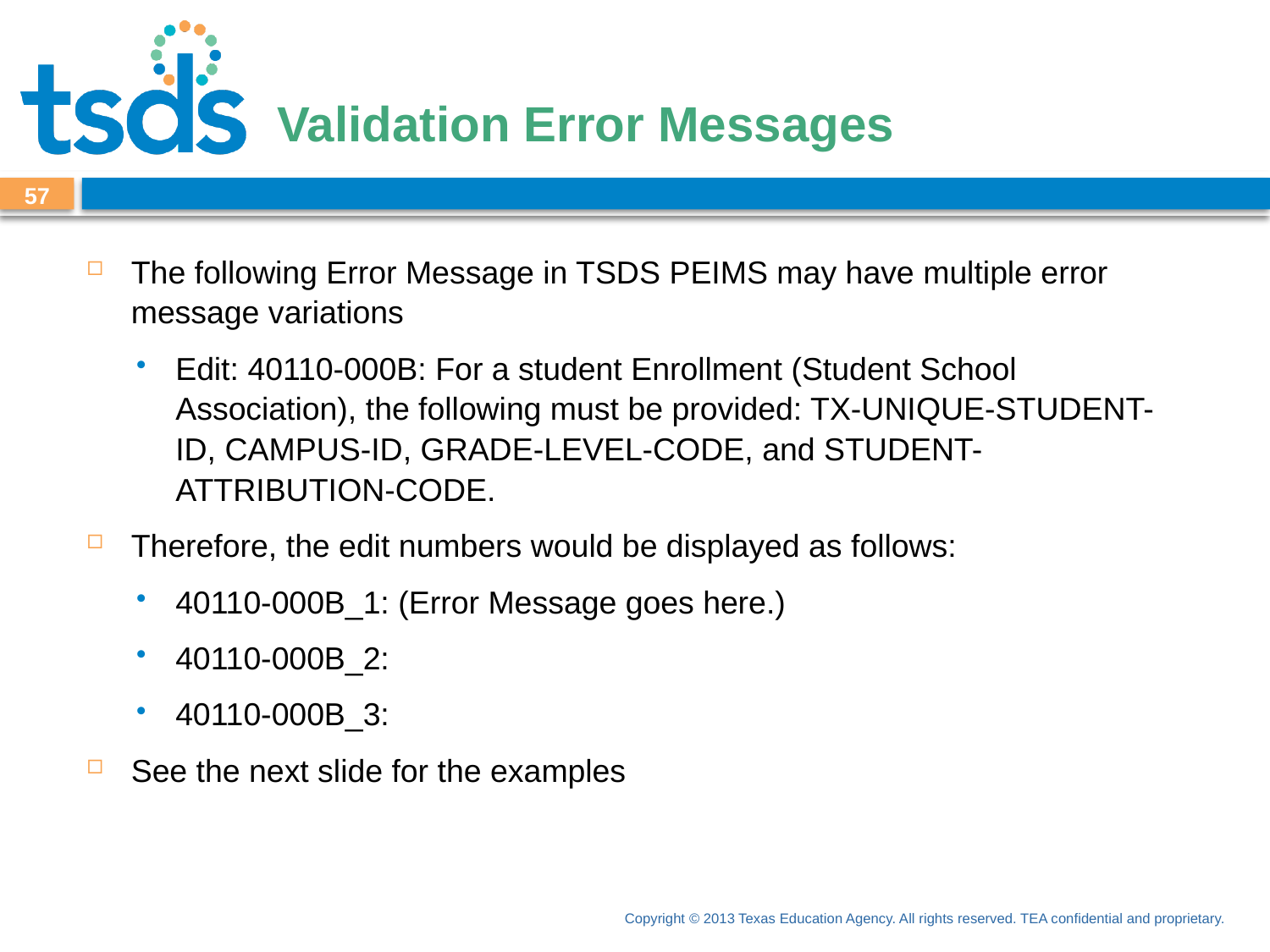

# Validation Error Messages
57
The following Error Message in TSDS PEIMS may have multiple error message variations
Edit: 40110-000B: For a student Enrollment (Student School Association), the following must be provided: TX-UNIQUE-STUDENT-ID, CAMPUS-ID, GRADE-LEVEL-CODE, and STUDENT-ATTRIBUTION-CODE.
Therefore, the edit numbers would be displayed as follows:
40110-000B_1: (Error Message goes here.)
40110-000B_2:
40110-000B_3:
See the next slide for the examples